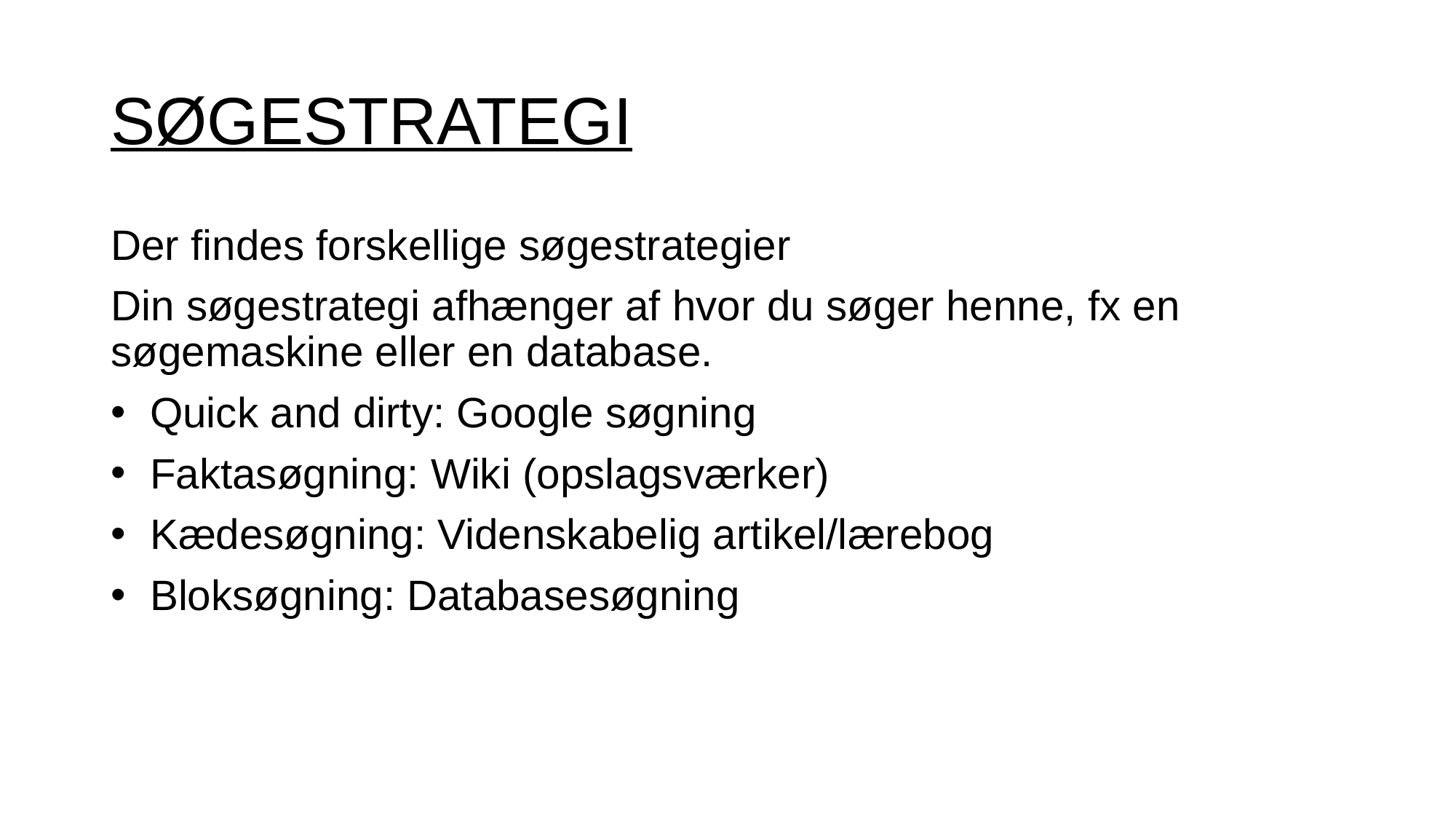

# SØGESTRATEGI
Der findes forskellige søgestrategier
Din søgestrategi afhænger af hvor du søger henne, fx en søgemaskine eller en database.
 Quick and dirty: Google søgning
 Faktasøgning: Wiki (opslagsværker)
 Kædesøgning: Videnskabelig artikel/lærebog
 Bloksøgning: Databasesøgning